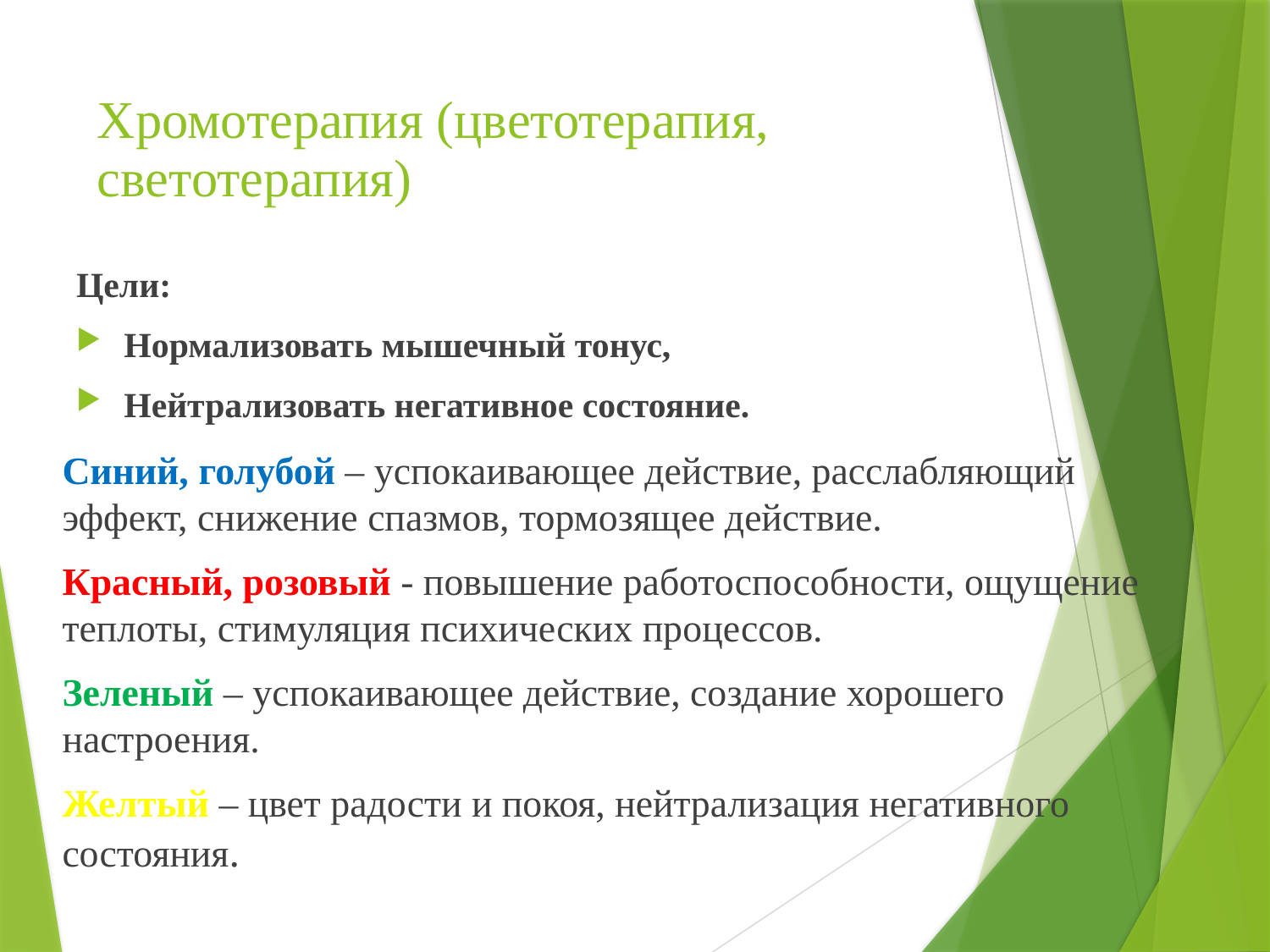

# Хромотерапия (цветотерапия, светотерапия)
Цели:
Нормализовать мышечный тонус,
Нейтрализовать негативное состояние.

Синий, голубой – успокаивающее действие, расслабляющий эффект, снижение спазмов, тормозящее действие.
Красный, розовый - повышение работоспособности, ощущение теплоты, стимуляция психических процессов.
Зеленый – успокаивающее действие, создание хорошего настроения.
Желтый – цвет радости и покоя, нейтрализация негативного состояния.